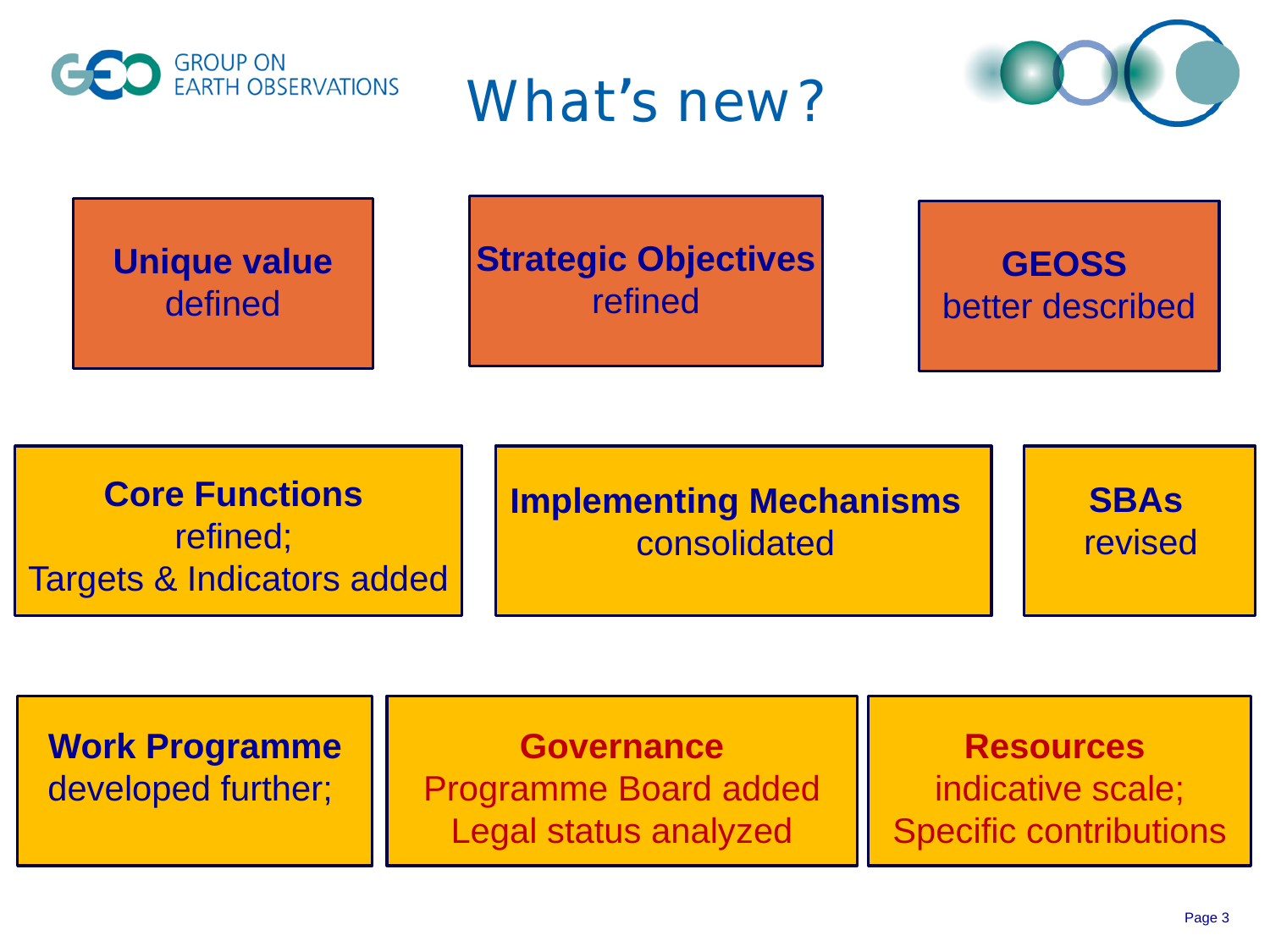

# What’s new?

Strategic Objectives refined

Unique value defined

GEOSS
better described

Core Functions
refined;
Targets & Indicators added

Implementing Mechanisms consolidated

SBAs
revised

Work Programme developed further;

Governance
Programme Board added
Legal status analyzed

Resources
indicative scale;
Specific contributions